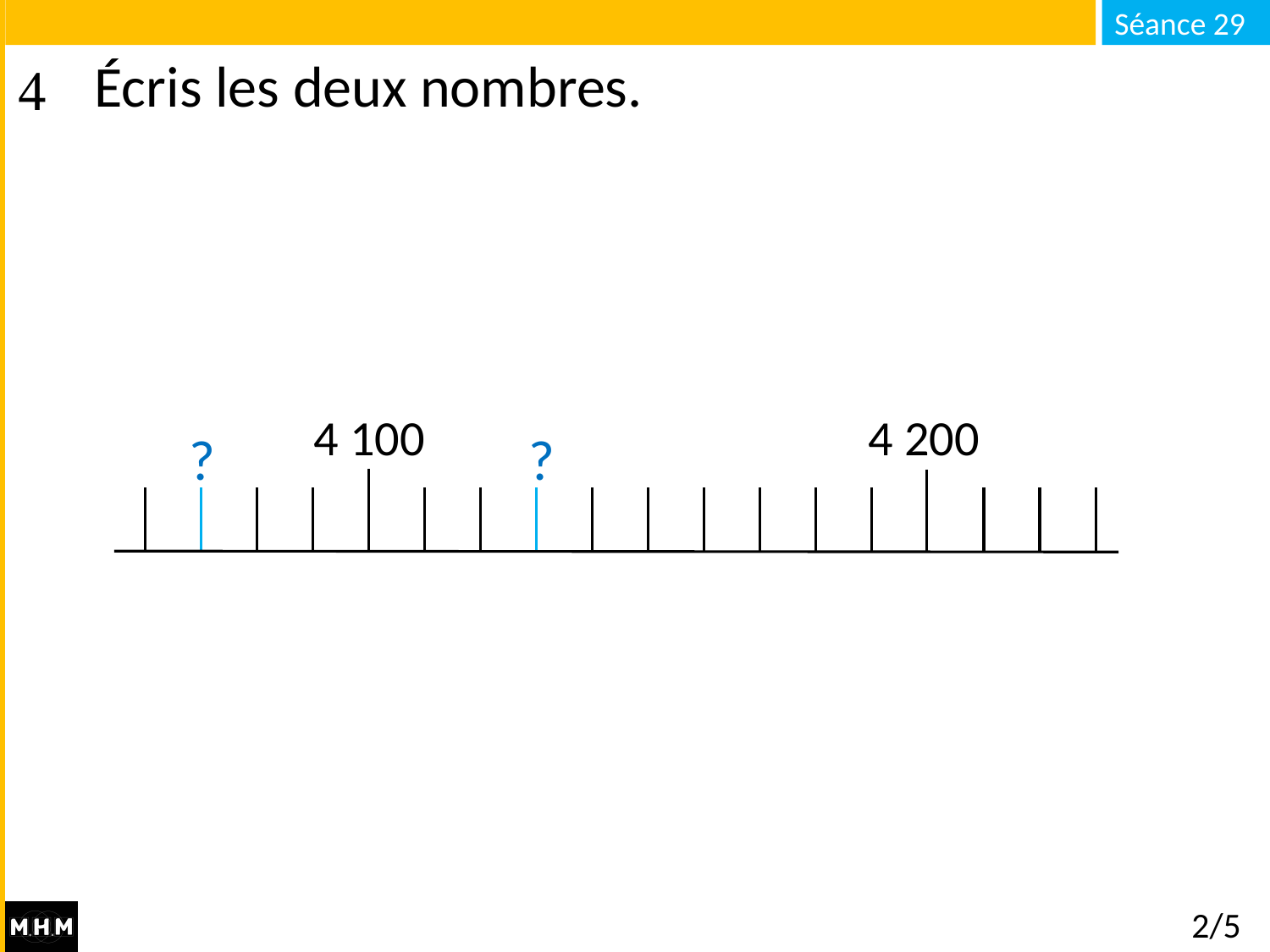

# Écris les deux nombres.
4 100
4 200
?
?
2/5